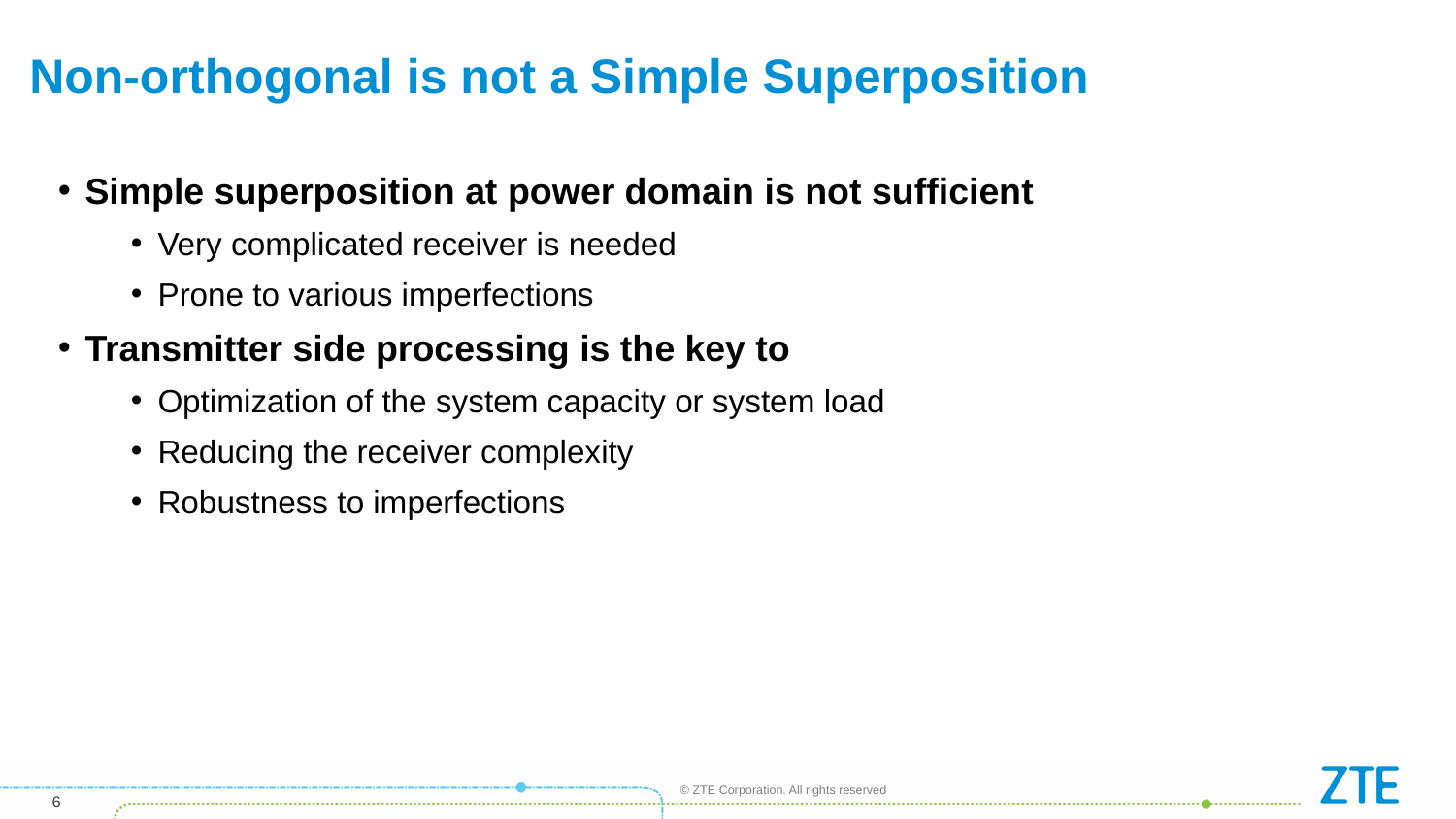

# Non-orthogonal is not a Simple Superposition
Simple superposition at power domain is not sufficient
Very complicated receiver is needed
Prone to various imperfections
Transmitter side processing is the key to
Optimization of the system capacity or system load
Reducing the receiver complexity
Robustness to imperfections